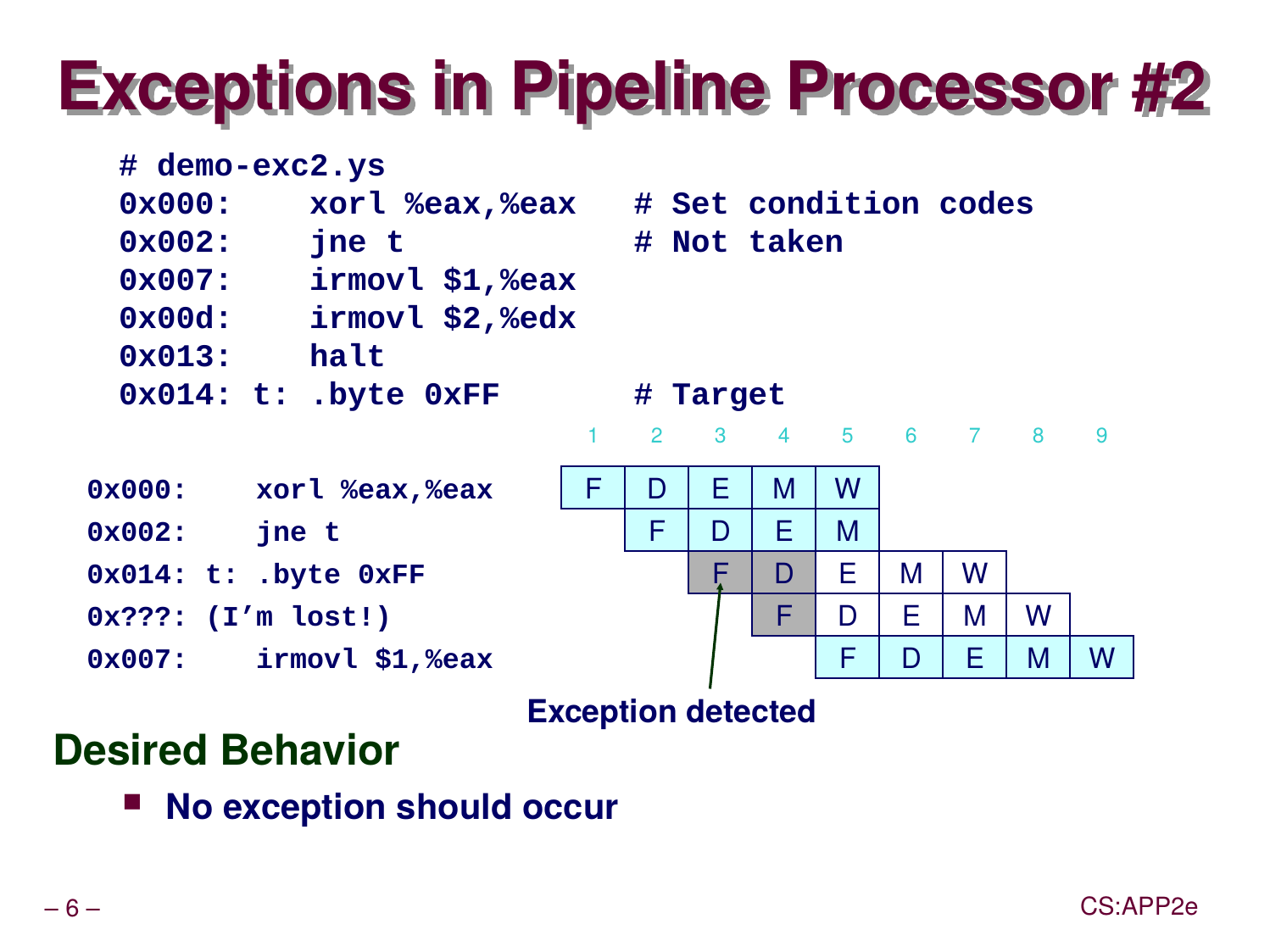

# Exceptions in Pipeline Processor #2
  # demo-exc2.ys
  0x000:    xorl %eax,%eax   # Set condition codes
  0x002:    jne t            # Not taken
  0x007:    irmovl $1,%eax
  0x00d:    irmovl $2,%edx
  0x013:    halt
  0x014: t: .byte 0xFF       # Target
1
2
3
4
M
E
D
F
5
W
M
E
D
F
6
M
E
D
7
W
M
E
8
W
M
9
W
0x000:    xorl %eax,%eax
F
D
E
0x002:    jne t
F
D
0x014: t: .byte 0xFF
F

Exception detected
0x???: (I’m lost!)
0x007:    irmovl $1,%eax
Desired Behavior
 No exception should occur